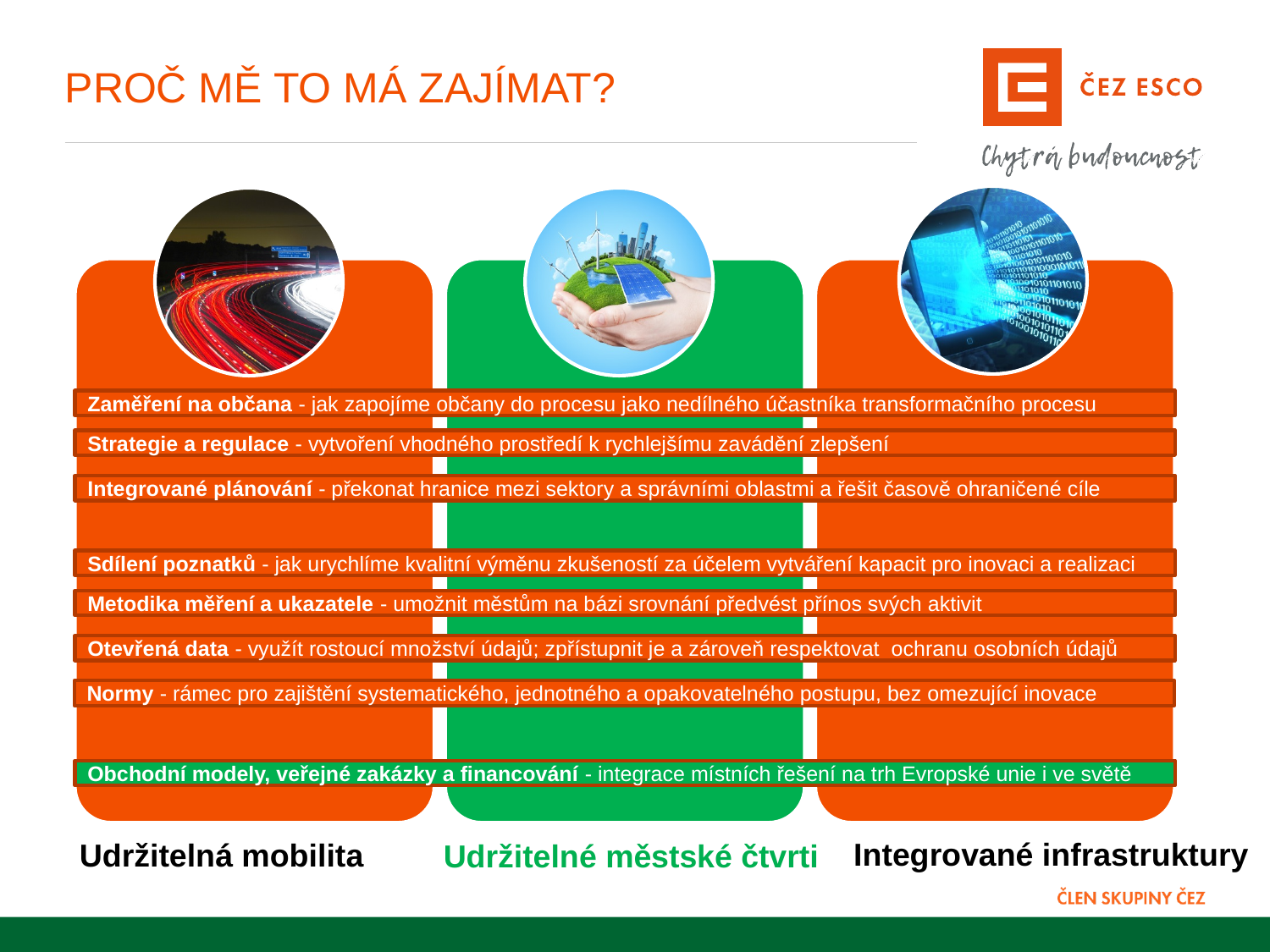

# Proč mě to má zajímat?

Zaměření na občana - jak zapojíme občany do procesu jako nedílného účastníka transformačního procesu
Strategie a regulace - vytvoření vhodného prostředí k rychlejšímu zavádění zlepšení
Integrované plánování - překonat hranice mezi sektory a správními oblastmi a řešit časově ohraničené cíle
Sdílení poznatků - jak urychlíme kvalitní výměnu zkušeností za účelem vytváření kapacit pro inovaci a realizaci
Metodika měření a ukazatele - umožnit městům na bázi srovnání předvést přínos svých aktivit
Otevřená data - využít rostoucí množství údajů; zpřístupnit je a zároveň respektovat  ochranu osobních údajů
Normy - rámec pro zajištění systematického, jednotného a opakovatelného postupu, bez omezující inovace
Obchodní modely, veřejné zakázky a financování - integrace místních řešení na trh Evropské unie i ve světě
Integrované infrastruktury
Udržitelná mobilita
Udržitelné městské čtvrti
8